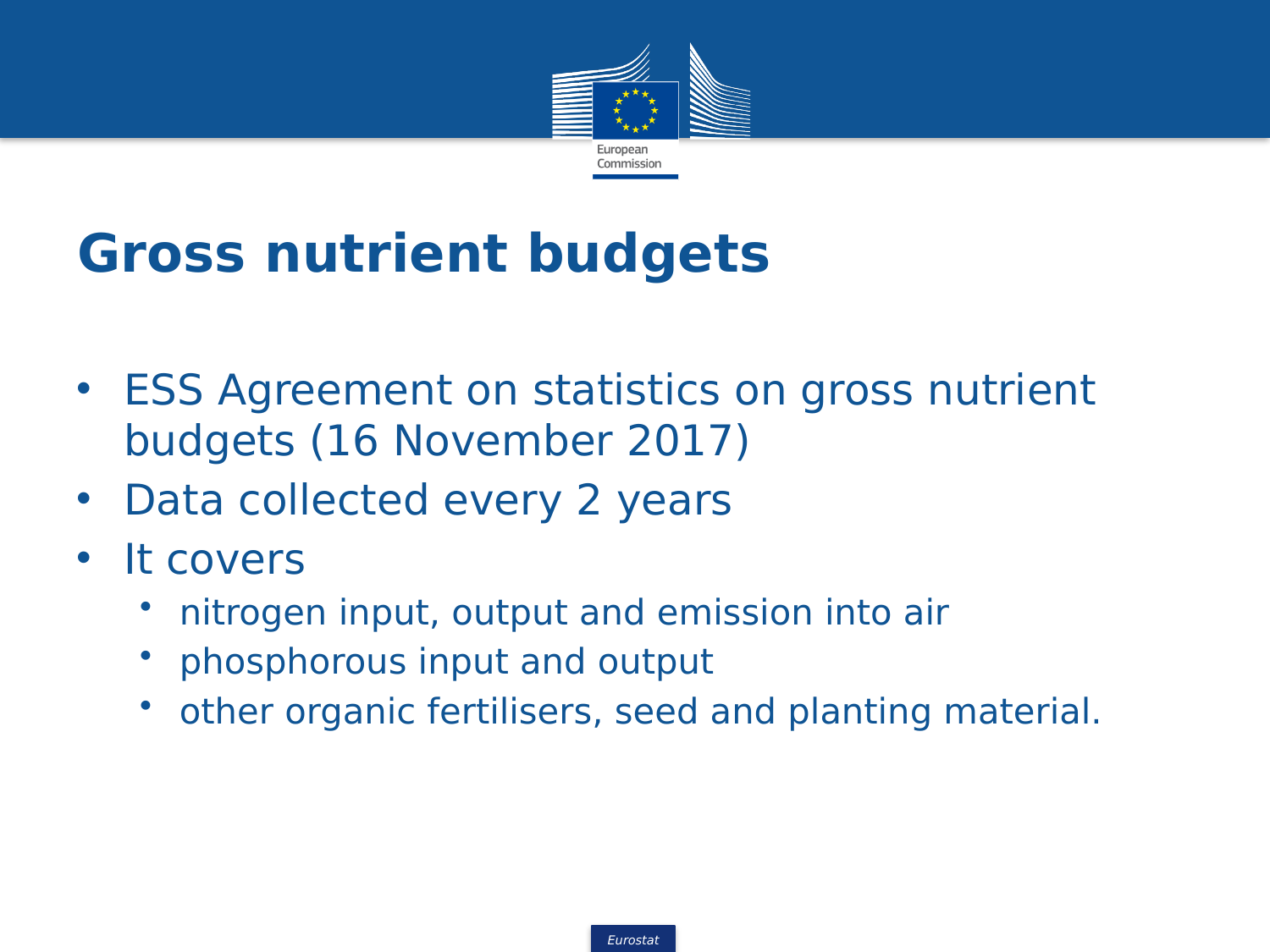

# Gross nutrient budgets
ESS Agreement on statistics on gross nutrient budgets (16 November 2017)
Data collected every 2 years
It covers
nitrogen input, output and emission into air
phosphorous input and output
other organic fertilisers, seed and planting material.